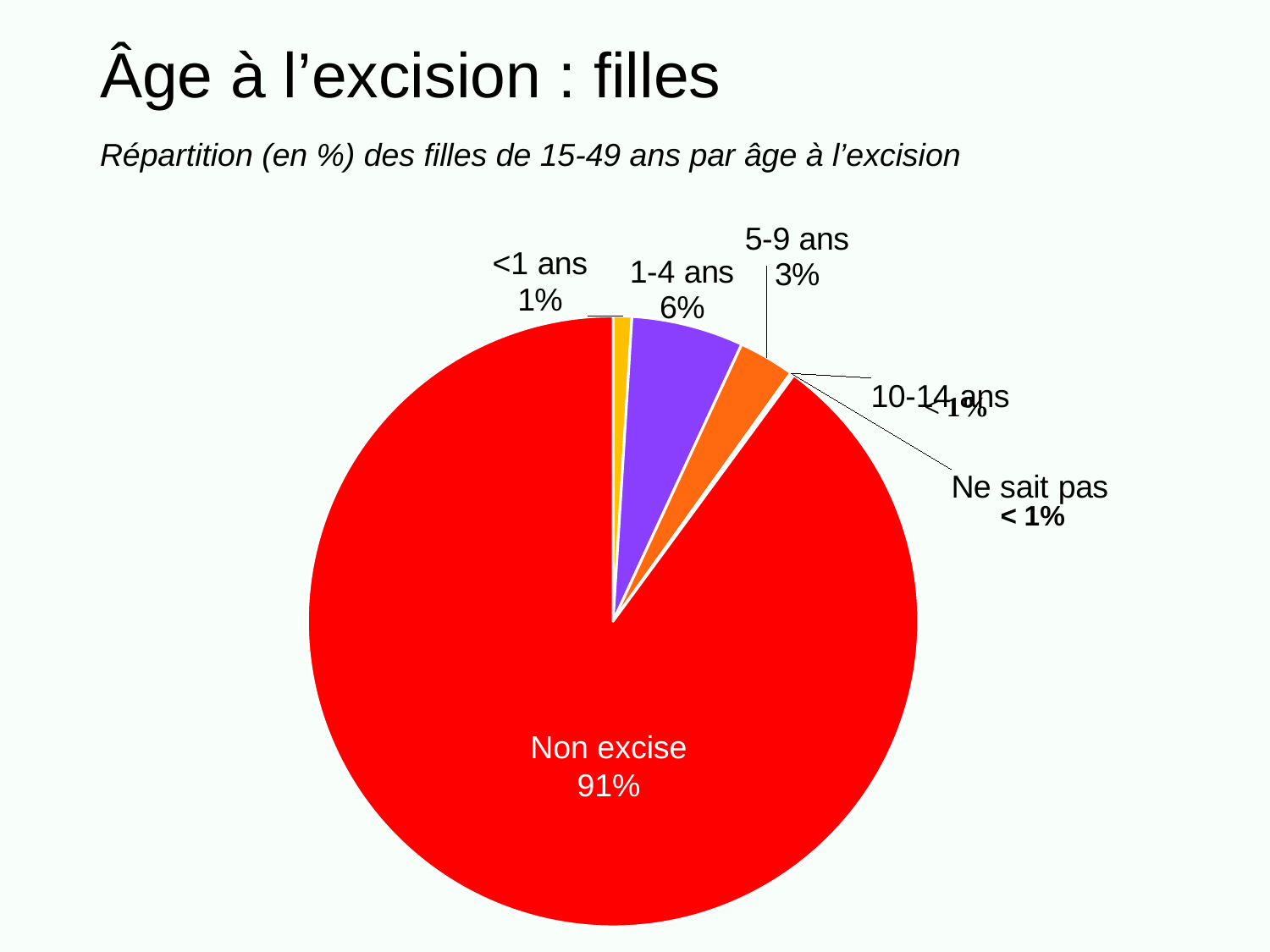

# Âge à l’excision : filles
Répartition (en %) des filles de 15-49 ans par âge à l’excision

### Chart

| Category | Sales |
|---|---|
| <1 ans | 1.0 |
| 1-4 ans | 6.0 |
| 5-9 ans | 3.0 |
| 10-14 ans | 0.1 |
| Ne sait pas | 0.1 |
| Non excisées | 91.0 |
Non excise
91%